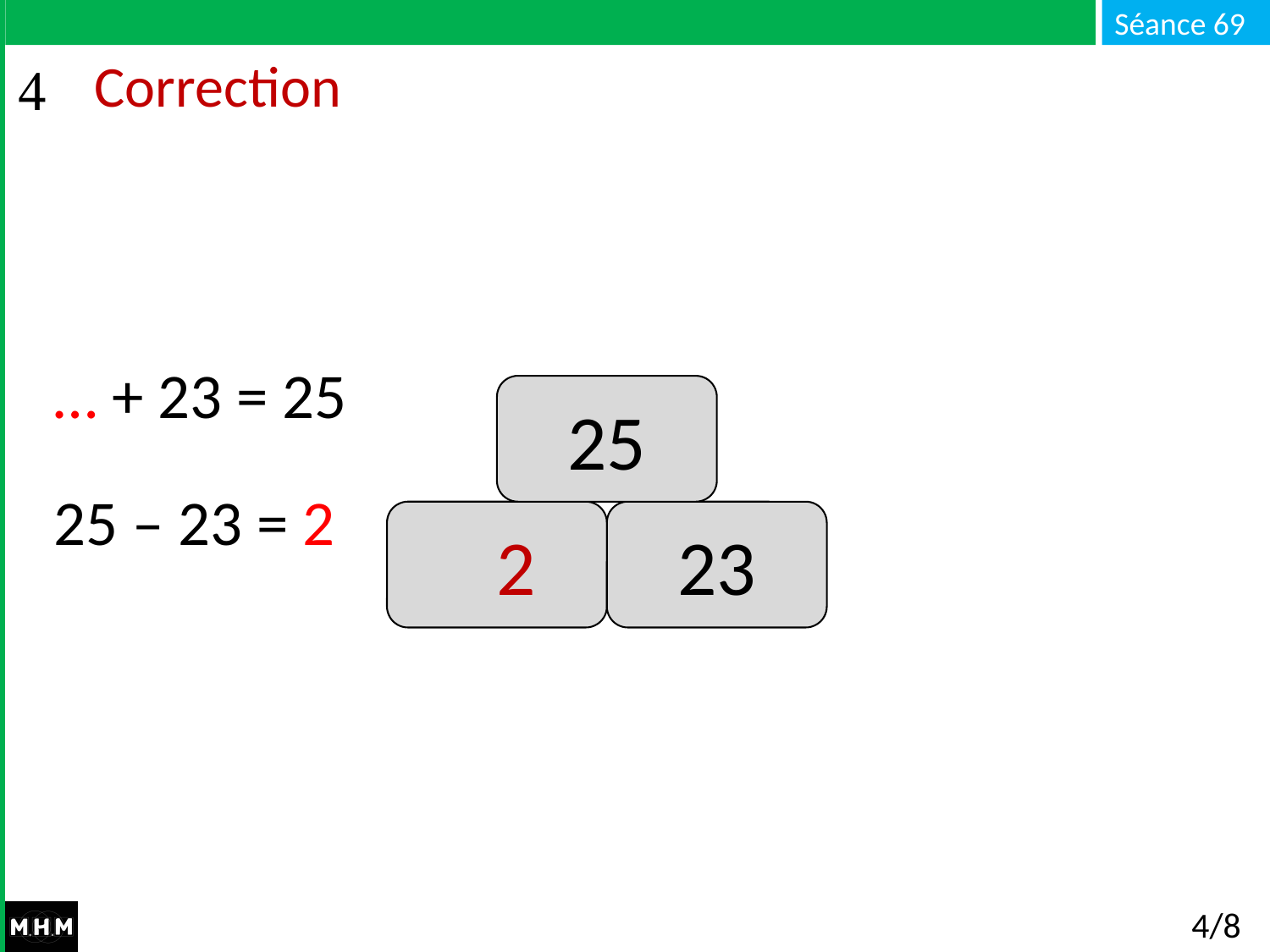

# Correction
… + 23 = 25
25
25 – 23 = 2
23
…
2
4/8